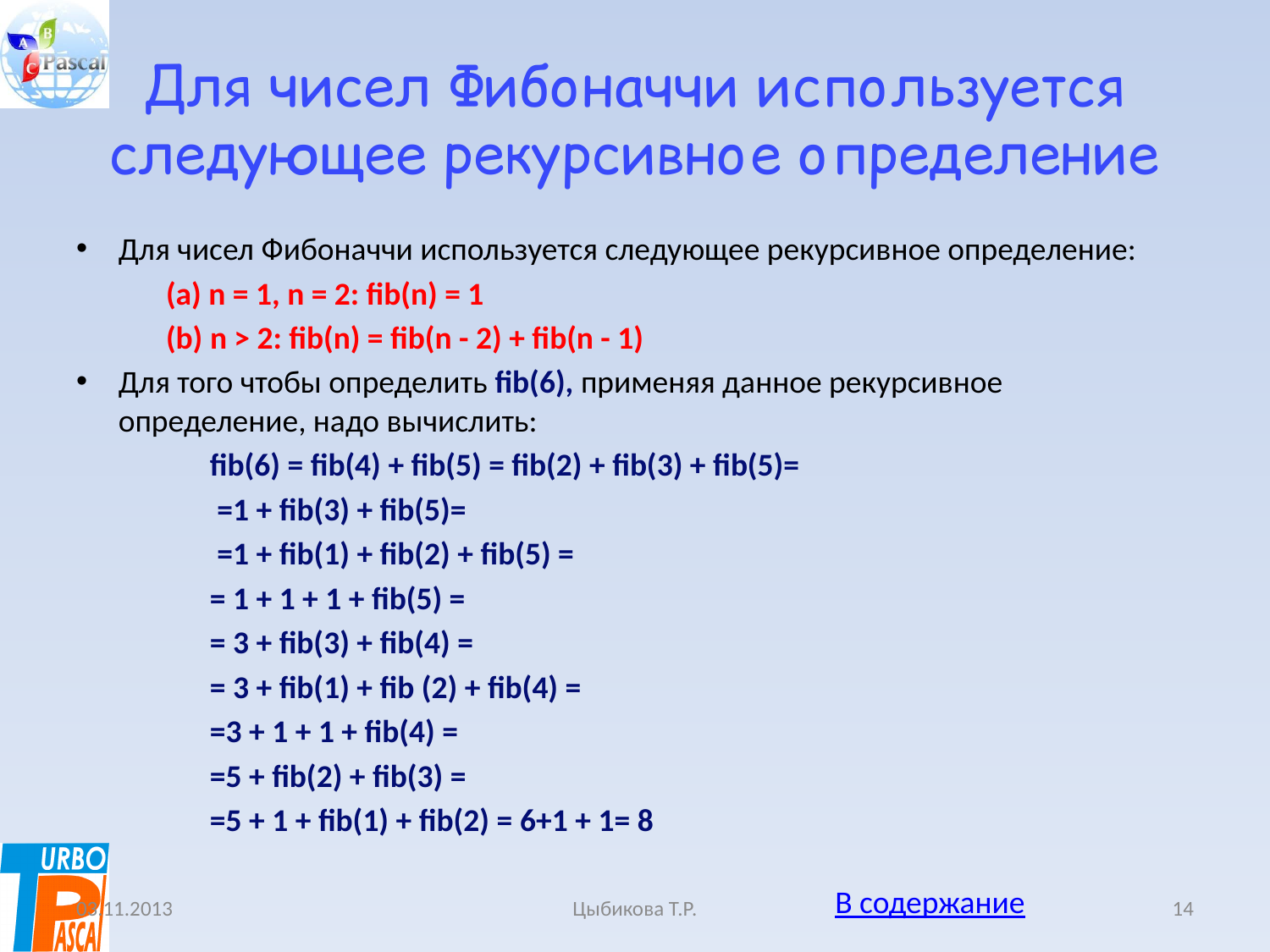

# Для чисел Фибоначчи используется следующее рекурсивное определение
Для чисел Фибоначчи используется следующее рекурсивное определение:
(a) n = 1, n = 2: fib(n) = 1
(b) n > 2: fib(n) = fib(n - 2) + fib(n - 1)
Для того чтобы определить fib(6), применяя данное рекурсивное определение, надо вычислить:
fib(6) = fib(4) + fib(5) = fib(2) + fib(3) + fib(5)=
 =1 + fib(3) + fib(5)=
 =1 + fib(1) + fib(2) + fib(5) =
= 1 + 1 + 1 + fib(5) =
= 3 + fib(3) + fib(4) =
= 3 + fib(1) + fib (2) + fib(4) =
=3 + 1 + 1 + fib(4) =
=5 + fib(2) + fib(3) =
=5 + 1 + fib(1) + fib(2) = 6+1 + 1= 8

В содержание
03.11.2013
Цыбикова Т.Р.
14